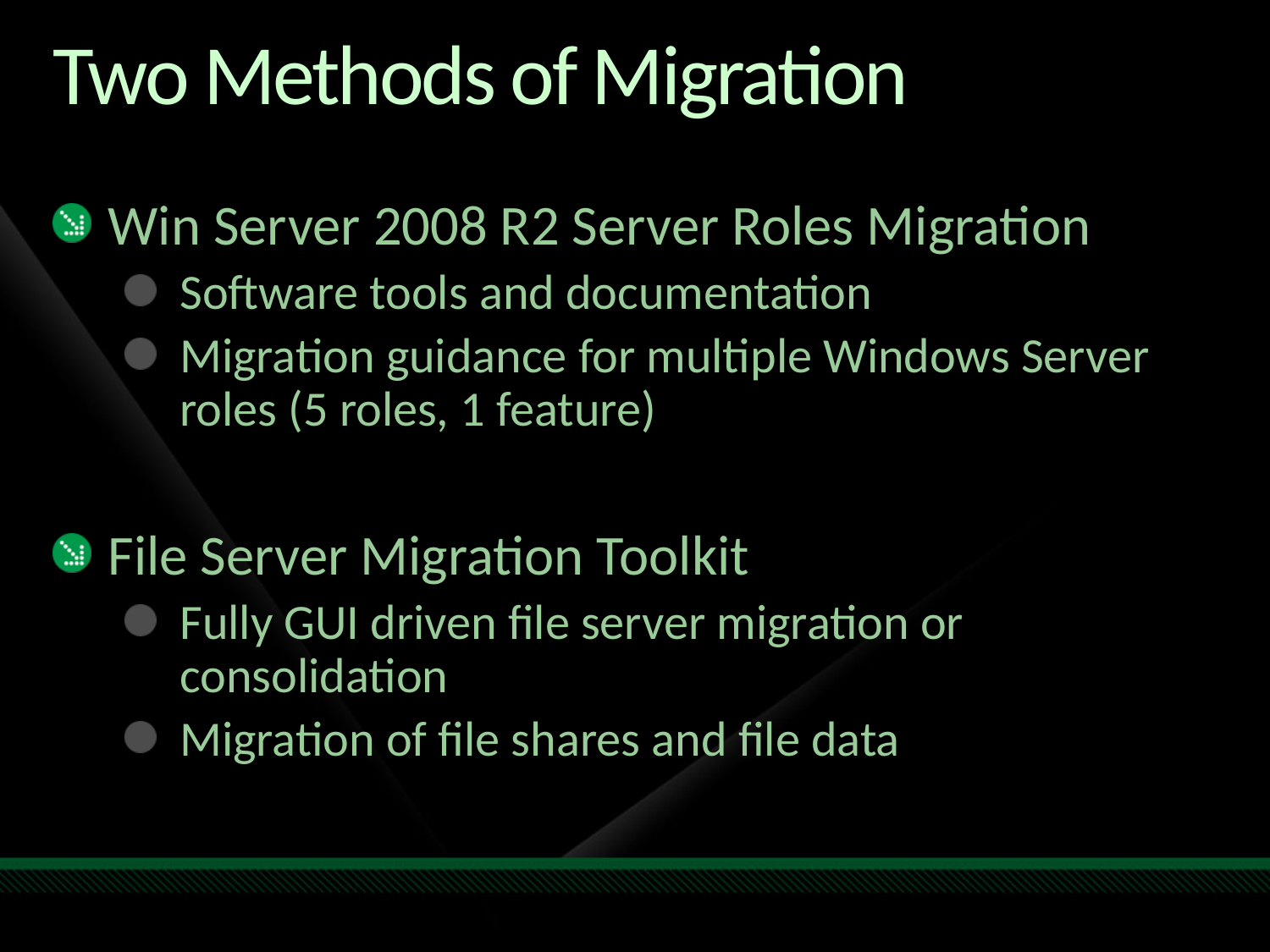

# Two Methods of Migration
Win Server 2008 R2 Server Roles Migration
Software tools and documentation
Migration guidance for multiple Windows Server roles (5 roles, 1 feature)

File Server Migration Toolkit
Fully GUI driven file server migration or consolidation
Migration of file shares and file data